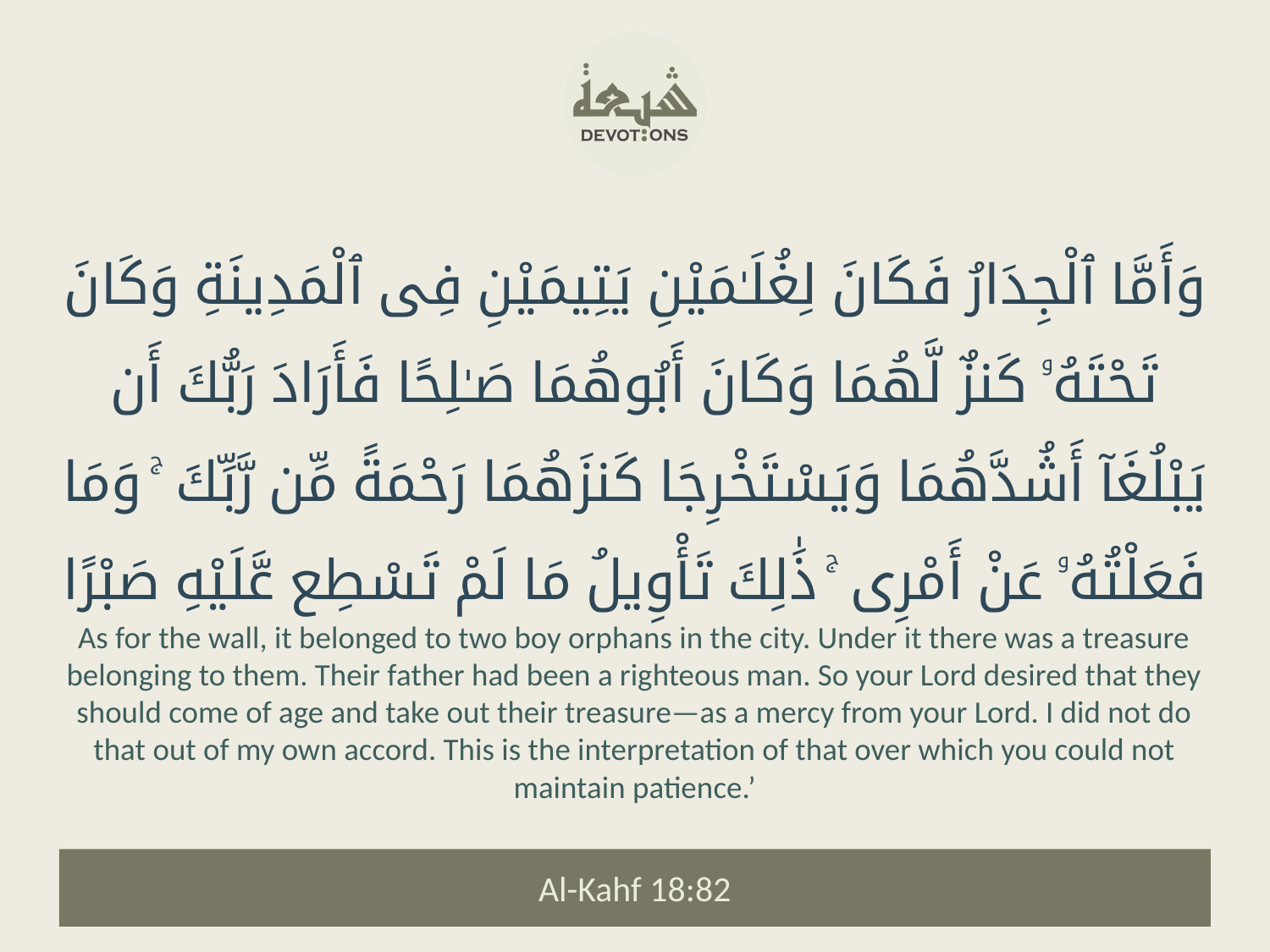

وَأَمَّا ٱلْجِدَارُ فَكَانَ لِغُلَـٰمَيْنِ يَتِيمَيْنِ فِى ٱلْمَدِينَةِ وَكَانَ تَحْتَهُۥ كَنزٌ لَّهُمَا وَكَانَ أَبُوهُمَا صَـٰلِحًا فَأَرَادَ رَبُّكَ أَن يَبْلُغَآ أَشُدَّهُمَا وَيَسْتَخْرِجَا كَنزَهُمَا رَحْمَةً مِّن رَّبِّكَ ۚ وَمَا فَعَلْتُهُۥ عَنْ أَمْرِى ۚ ذَٰلِكَ تَأْوِيلُ مَا لَمْ تَسْطِع عَّلَيْهِ صَبْرًا
As for the wall, it belonged to two boy orphans in the city. Under it there was a treasure belonging to them. Their father had been a righteous man. So your Lord desired that they should come of age and take out their treasure—as a mercy from your Lord. I did not do that out of my own accord. This is the interpretation of that over which you could not maintain patience.’
Al-Kahf 18:82